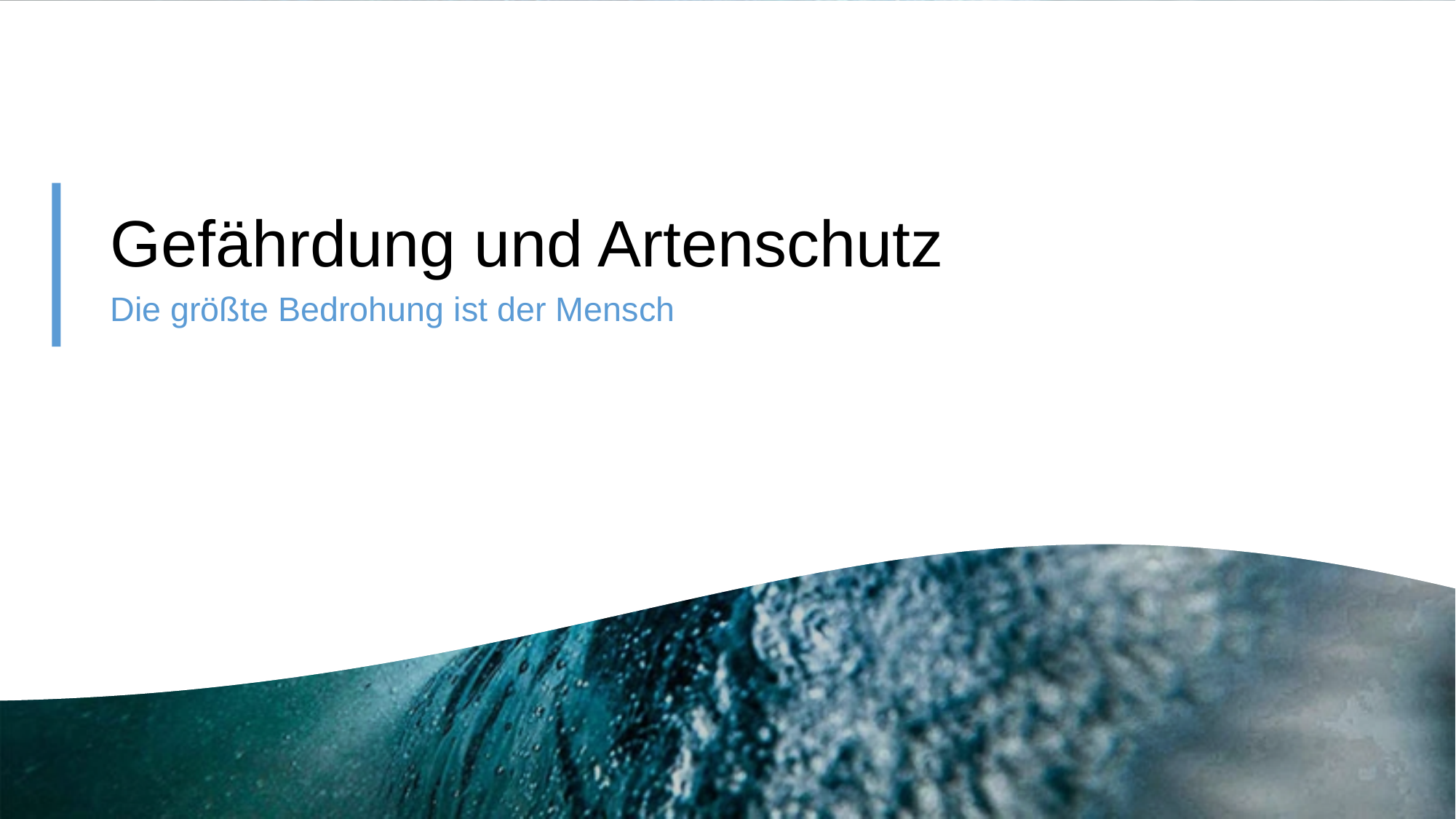

# Gefährdung und Artenschutz
Die größte Bedrohung ist der Mensch